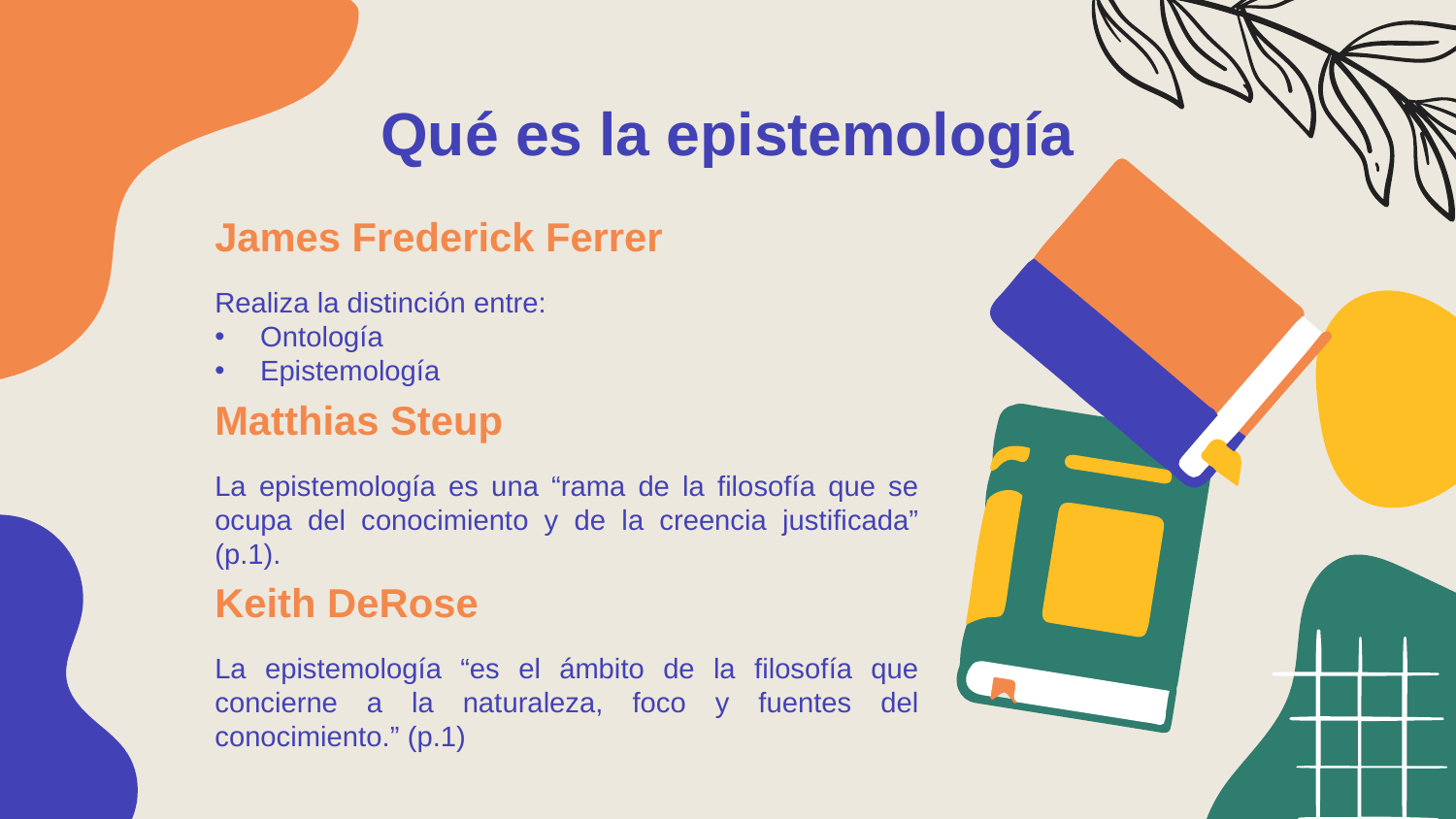

Qué es la epistemología

# James Frederick Ferrer
Realiza la distinción entre:
Ontología
Epistemología
Matthias Steup

La epistemología es una “rama de la filosofía que se ocupa del conocimiento y de la creencia justificada” (p.1).
Keith DeRose
La epistemología “es el ámbito de la filosofía que concierne a la naturaleza, foco y fuentes del conocimiento.” (p.1)